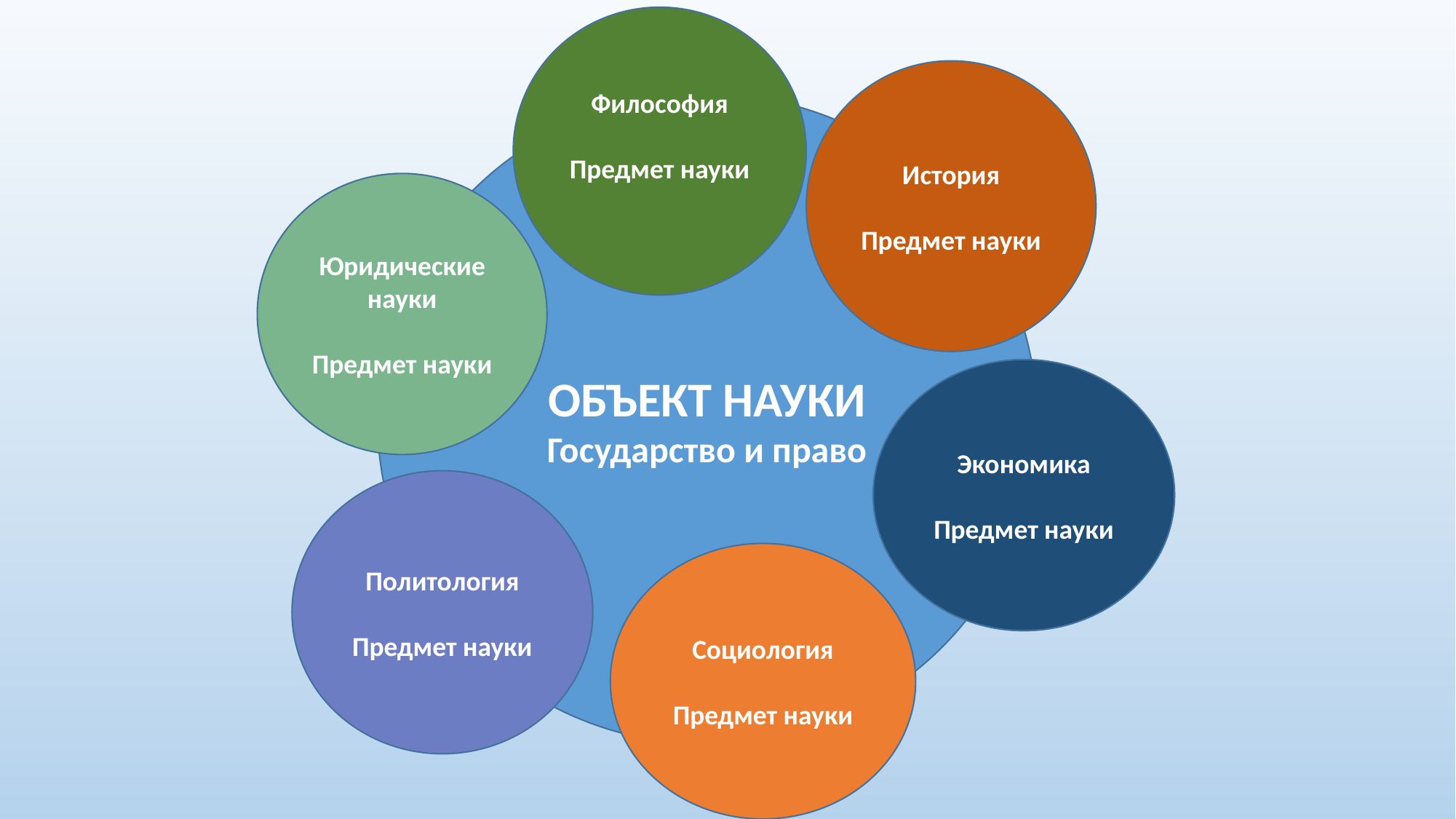

Философия

Предмет науки

#
История

Предмет науки
ОБЪЕКТ НАУКИ
Государство и право
Юридические науки

Предмет науки

Экономика

Предмет науки
Политология

Предмет науки
Социология

Предмет науки